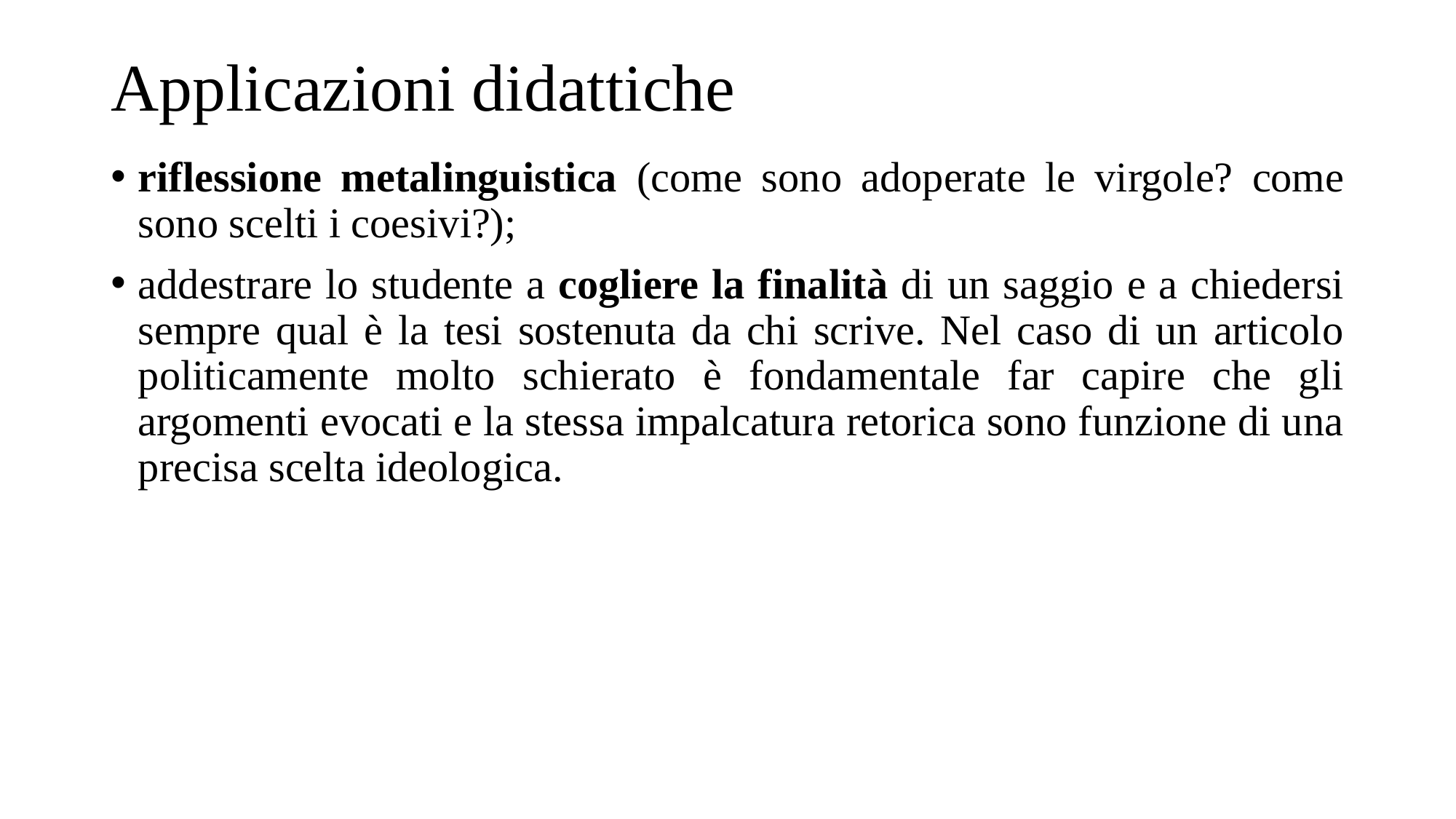

# Applicazioni didattiche
riflessione metalinguistica (come sono adoperate le virgole? come sono scelti i coesivi?);
addestrare lo studente a cogliere la finalità di un saggio e a chiedersi sempre qual è la tesi sostenuta da chi scrive. Nel caso di un articolo politicamente molto schierato è fondamentale far capire che gli argomenti evocati e la stessa impalcatura retorica sono funzione di una precisa scelta ideologica.